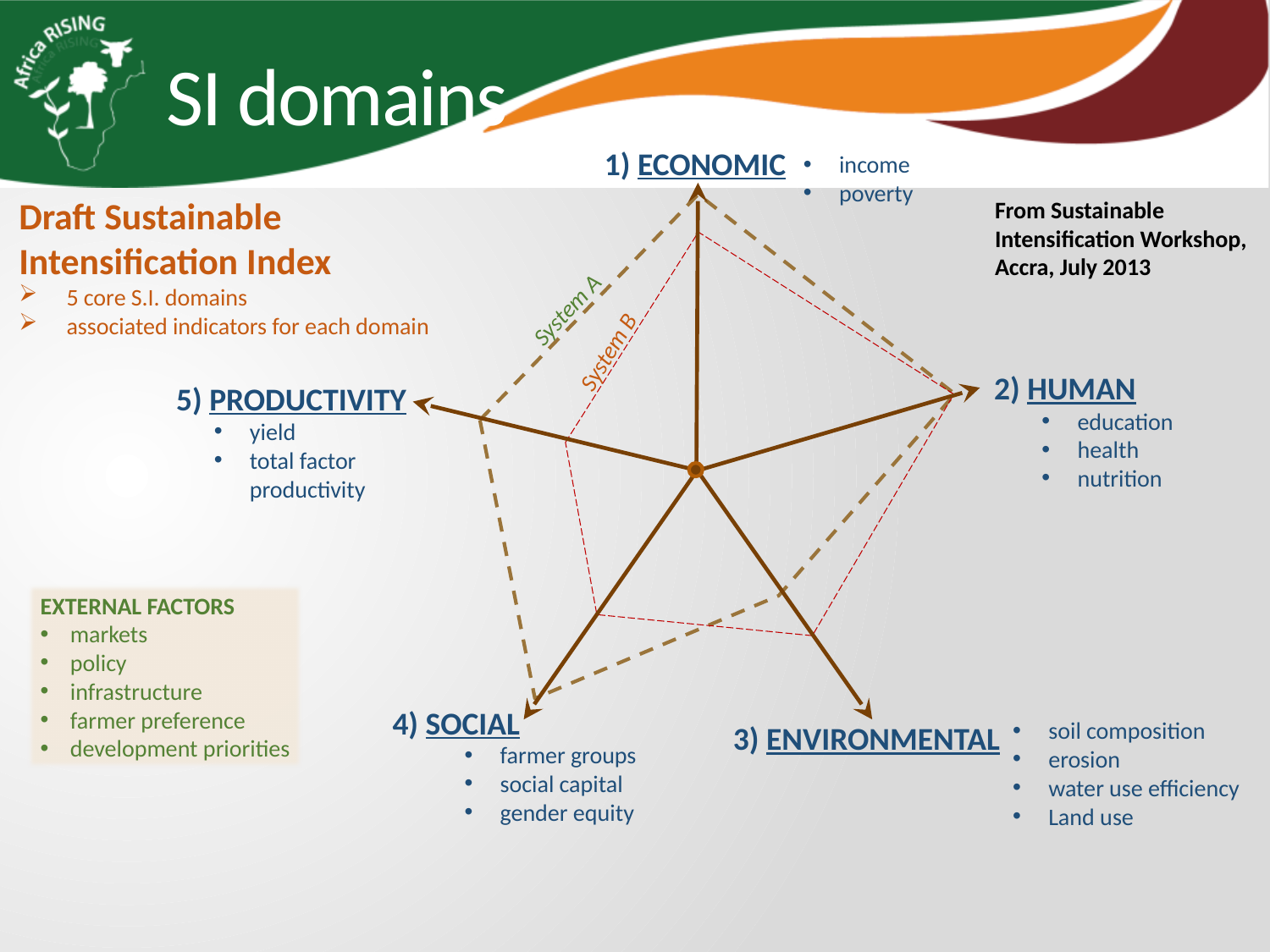

SI domains
1) ECONOMIC
income
poverty
2) HUMAN
education
health
nutrition
5) PRODUCTIVITY
yield
total factor productivity
4) SOCIAL
soil composition
erosion
water use efficiency
Land use
3) ENVIRONMENTAL
farmer groups
social capital
gender equity

Draft Sustainable Intensification Index
5 core S.I. domains
associated indicators for each domain
From Sustainable Intensification Workshop, Accra, July 2013

System A

System B
EXTERNAL FACTORS
markets
policy
infrastructure
farmer preference
development priorities